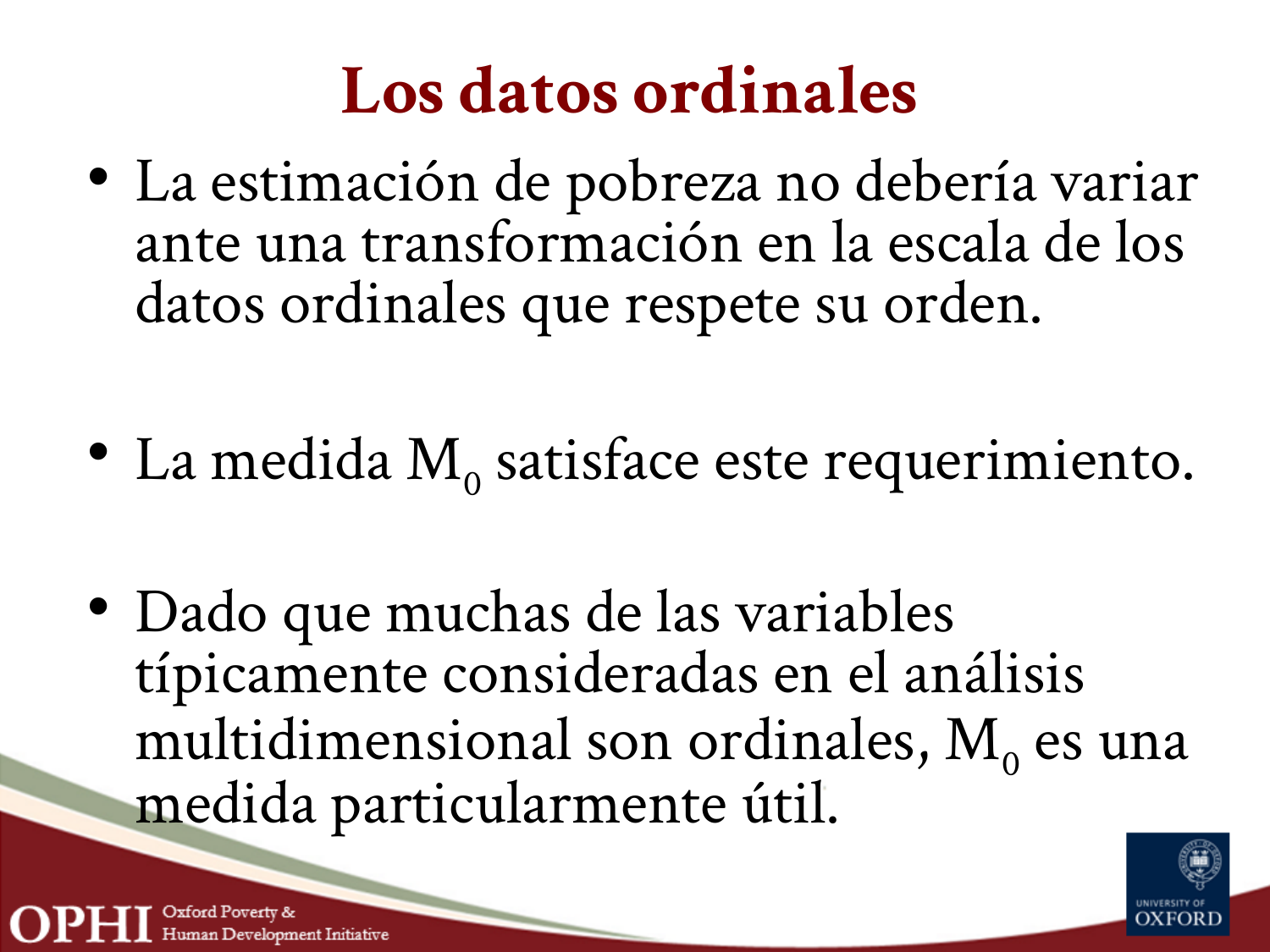

# Los datos ordinales
La estimación de pobreza no debería variar ante una transformación en la escala de los datos ordinales que respete su orden.

La medida M0 satisface este requerimiento.

Dado que muchas de las variables típicamente consideradas en el análisis multidimensional son ordinales, M0 es una medida particularmente útil.